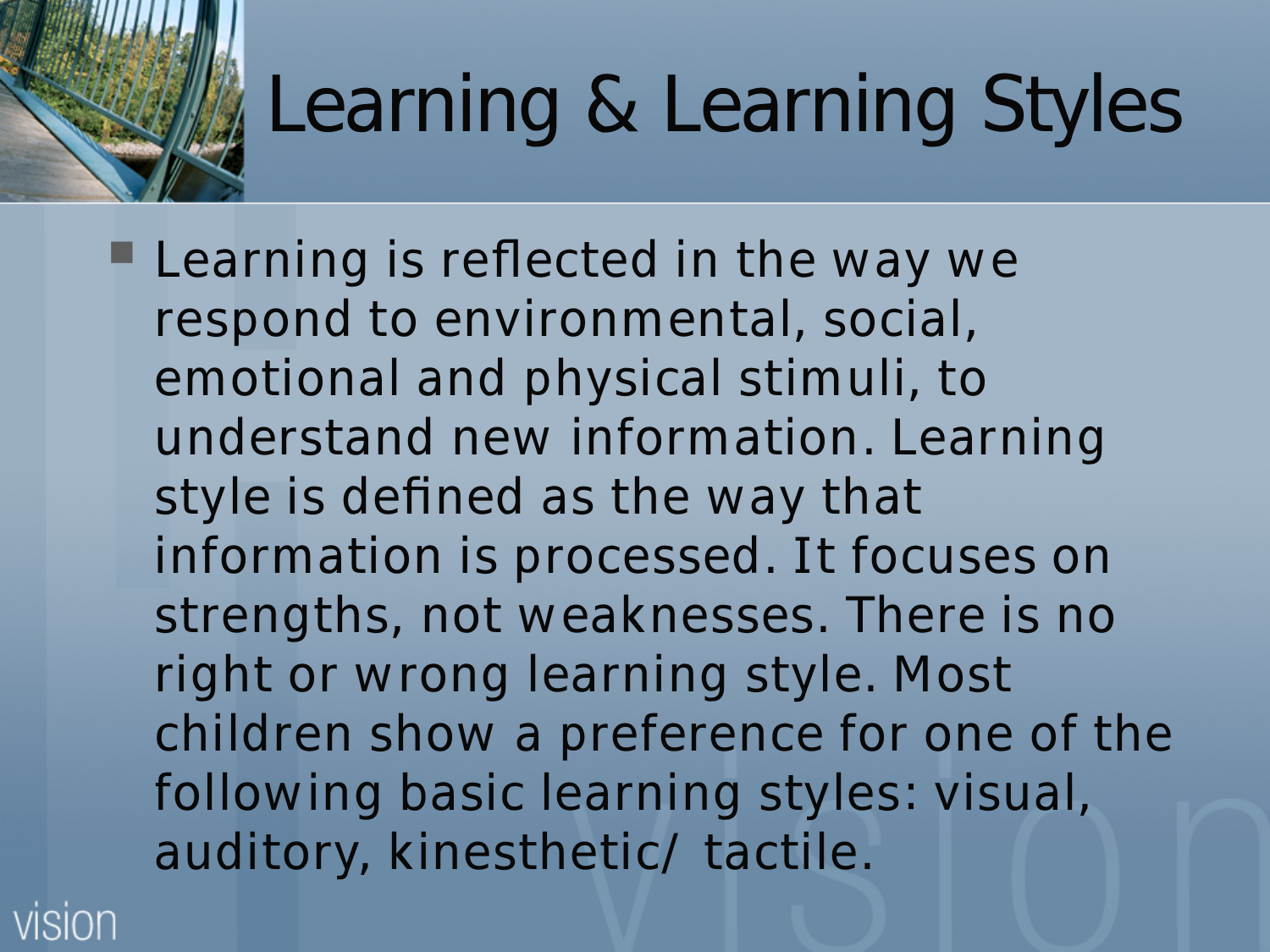

# Learning & Learning Styles
Learning is reflected in the way we respond to environmental, social, emotional and physical stimuli, to understand new information. Learning style is defined as the way that information is processed. It focuses on strengths, not weaknesses. There is no right or wrong learning style. Most children show a preference for one of the following basic learning styles: visual, auditory, kinesthetic/ tactile.